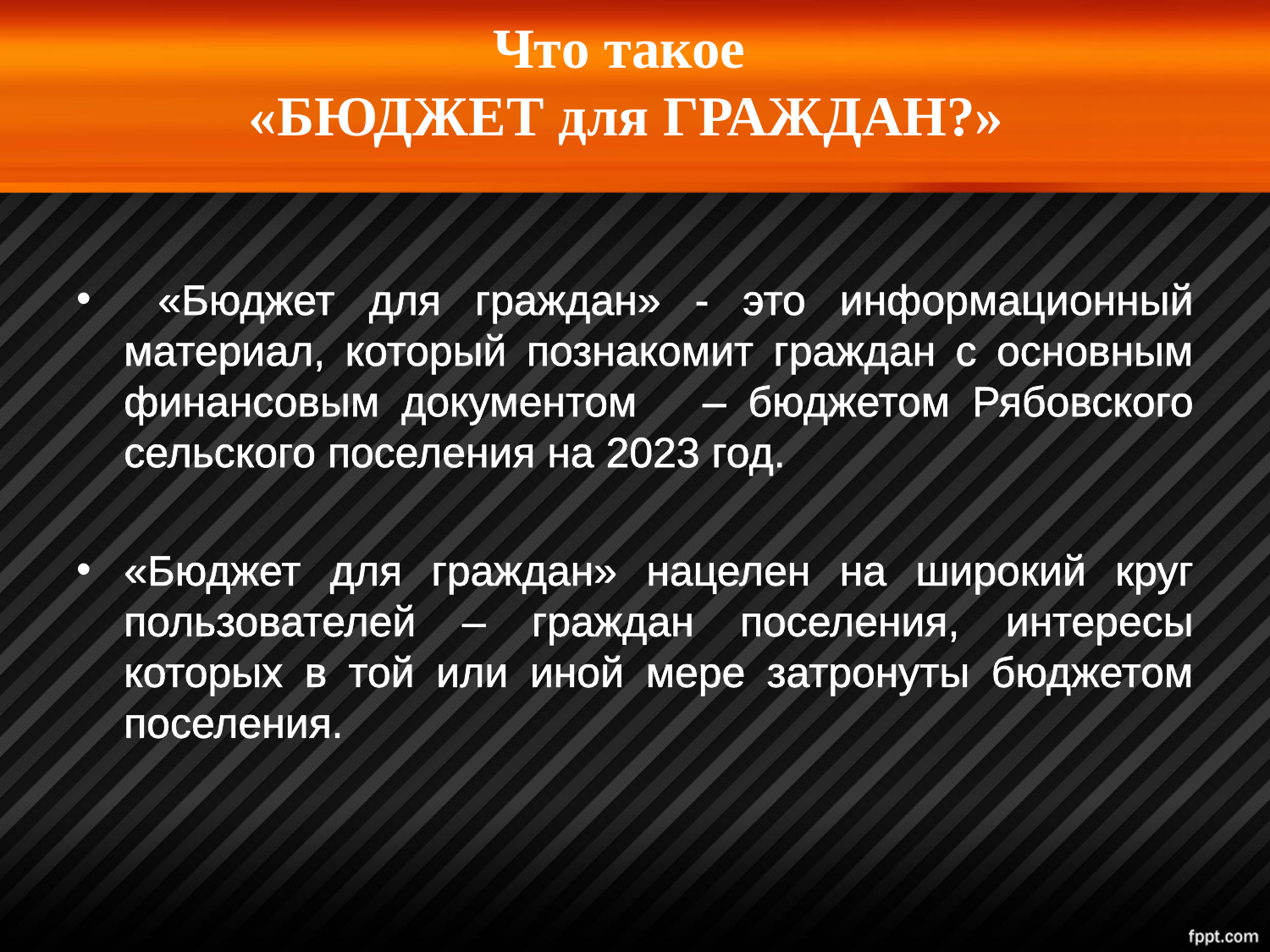

# Что такое «БЮДЖЕТ для ГРАЖДАН?»
 «Бюджет для граждан» - это информационный материал, который познакомит граждан с основным финансовым документом   – бюджетом Рябовского сельского поселения на 2023 год.

«Бюджет для граждан» нацелен на широкий круг пользователей – граждан поселения, интересы которых в той или иной мере затронуты бюджетом поселения.